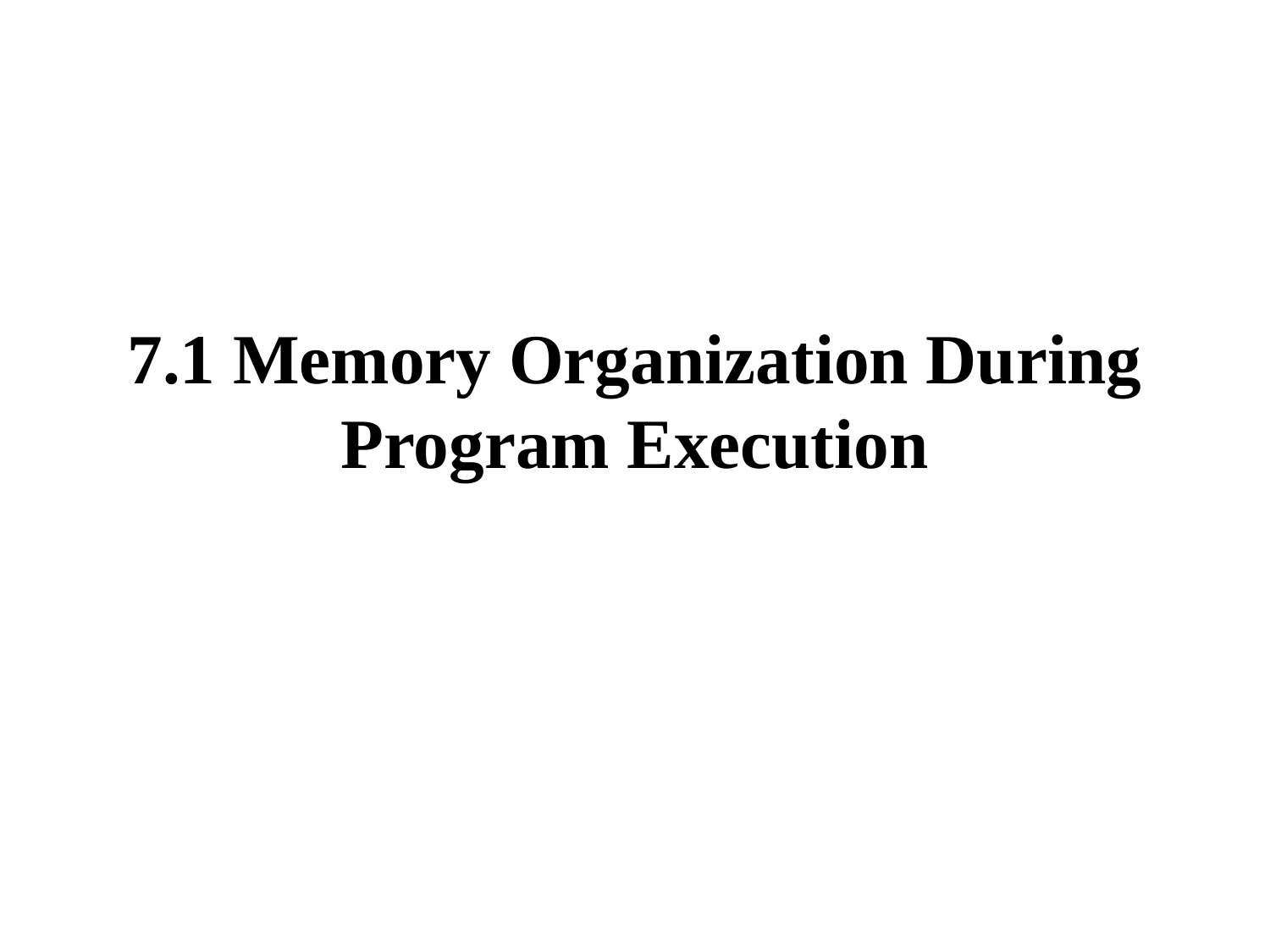

# 7.1 Memory Organization During Program Execution